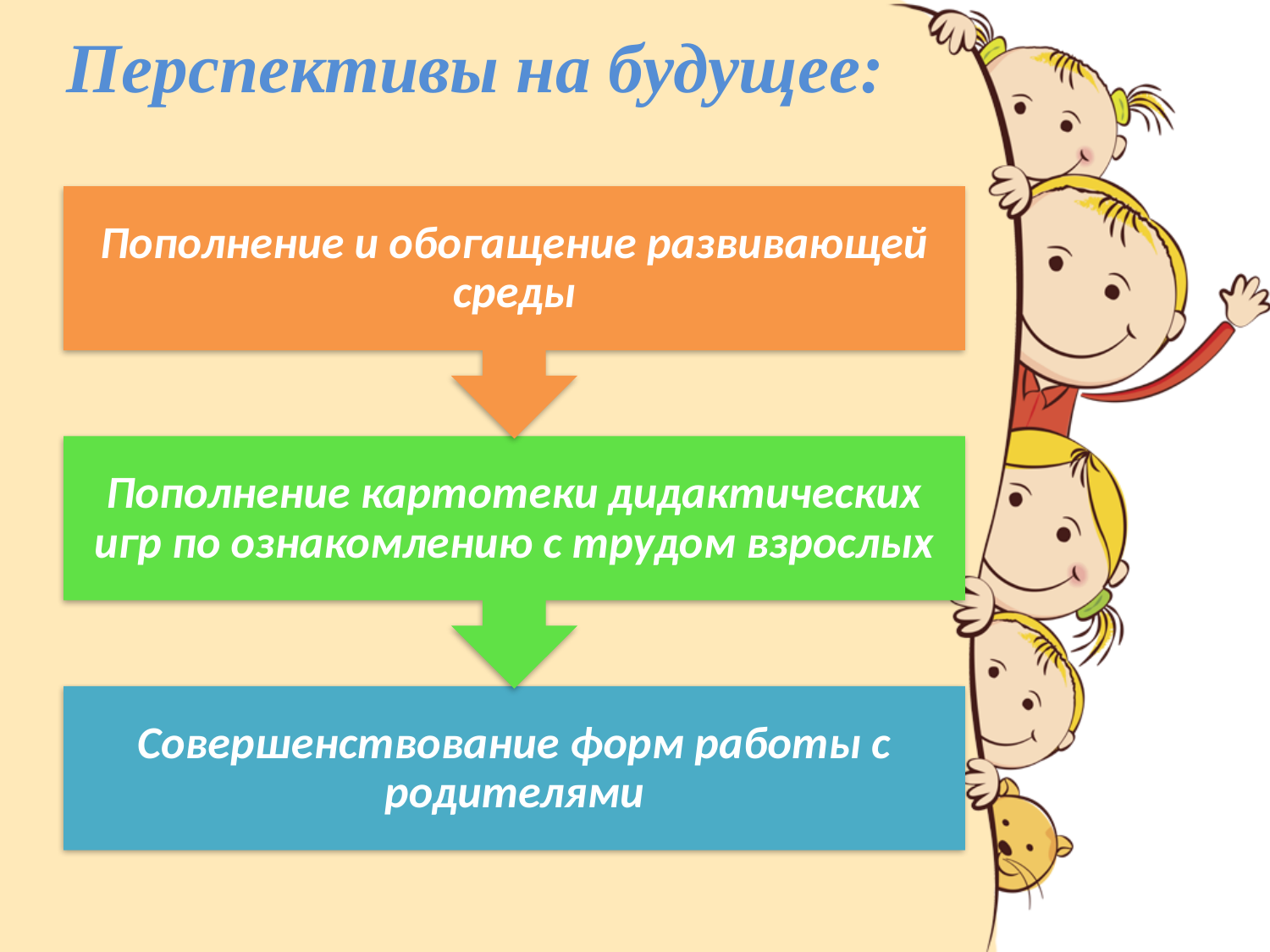

# Перспективы на будущее:
Совершенствование форм работы с родителями
Пополнение картотеки дидактических игр по ознакомлению с трудом взрослых
Пополнение и обогащение развивающей среды